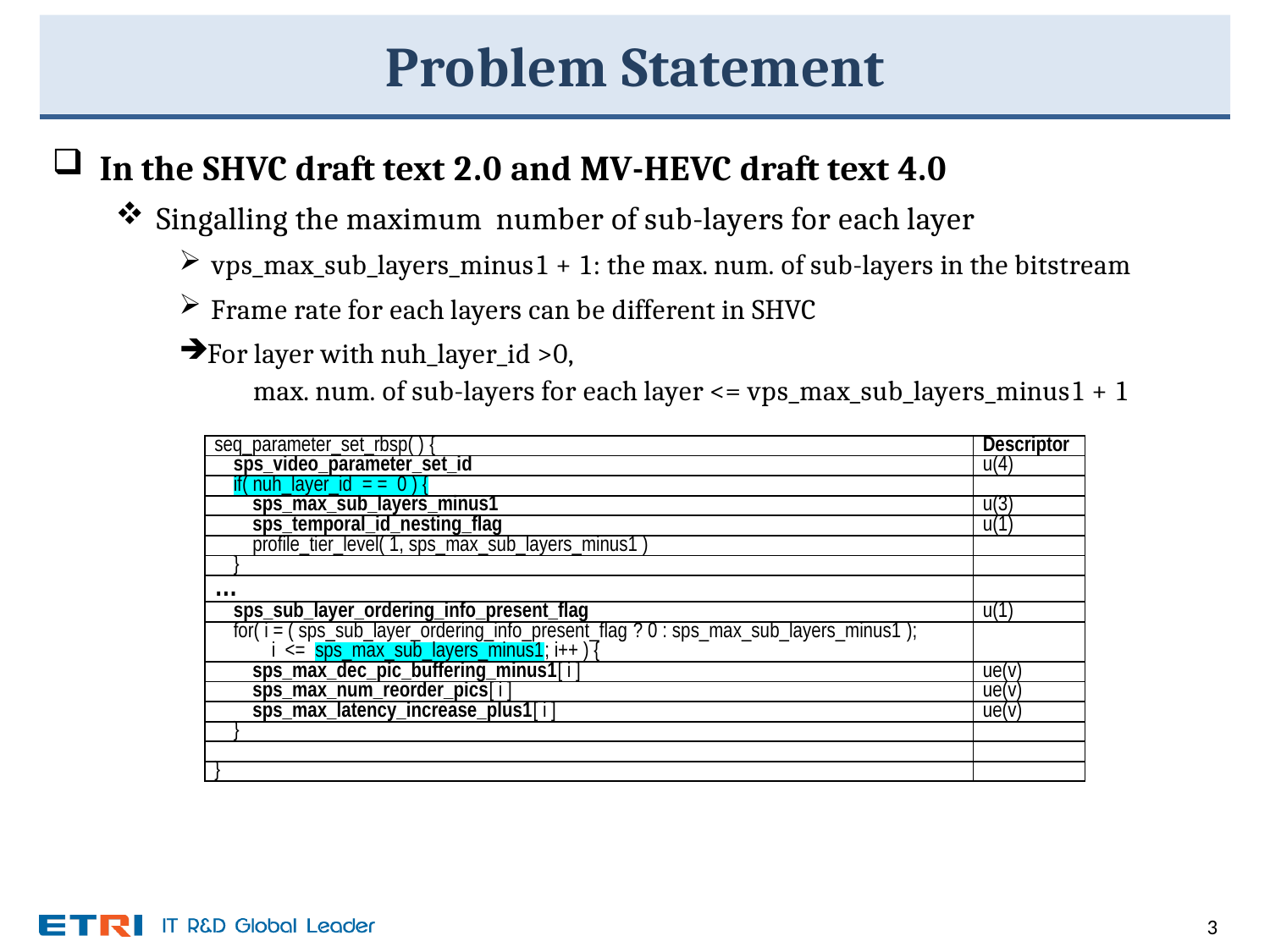

# Problem Statement
In the SHVC draft text 2.0 and MV-HEVC draft text 4.0
Singalling the maximum  number of sub-layers for each layer
vps_max_sub_layers_minus1 + 1: the max. num. of sub-layers in the bitstream
Frame rate for each layers can be different in SHVC
For layer with nuh_layer_id >0,
            max. num. of sub-layers for each layer <= vps_max_sub_layers_minus1 + 1
| seq\_parameter\_set\_rbsp( ) { | Descriptor |
| --- | --- |
| sps\_video\_parameter\_set\_id | u(4) |
| if( nuh\_layer\_id = = 0 ) { |  |
| sps\_max\_sub\_layers\_minus1 | u(3) |
| sps\_temporal\_id\_nesting\_flag | u(1) |
| profile\_tier\_level( 1, sps\_max\_sub\_layers\_minus1 ) |  |
| } |  |
| … |  |
| sps\_sub\_layer\_ordering\_info\_present\_flag | u(1) |
| for( i = ( sps\_sub\_layer\_ordering\_info\_present\_flag ? 0 : sps\_max\_sub\_layers\_minus1 ); i <= sps\_max\_sub\_layers\_minus1; i++ ) { |  |
| sps\_max\_dec\_pic\_buffering\_minus1[ i ] | ue(v) |
| sps\_max\_num\_reorder\_pics[ i ] | ue(v) |
| sps\_max\_latency\_increase\_plus1[ i ] | ue(v) |
| } |  |
|  |  |
| } |  |
3